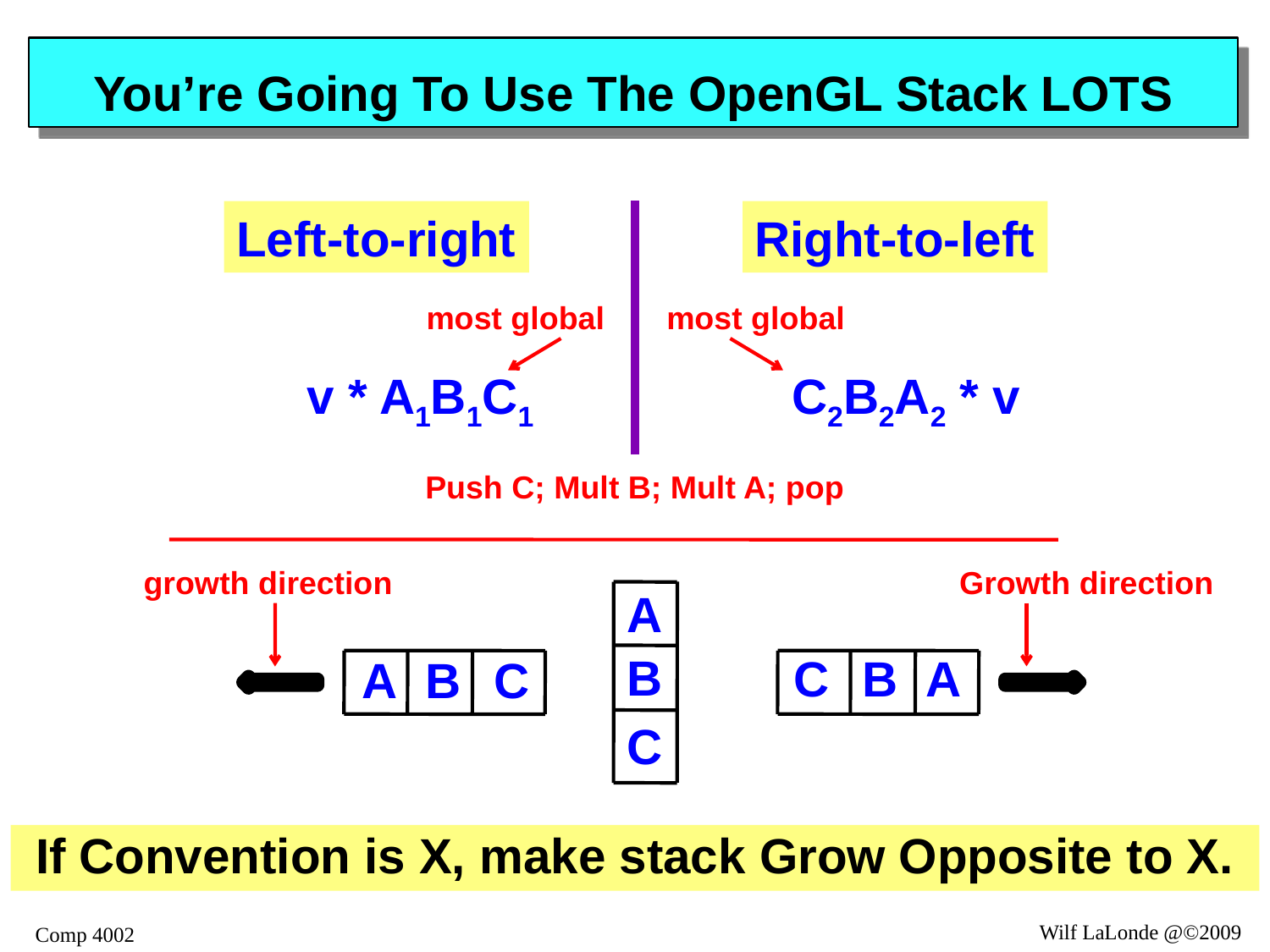

# You’re Going To Use The OpenGL Stack LOTS
Left-to-right
Right-to-left
most global
most global
   v * A1B1C1
   C2B2A2 * v
Push C; Mult B; Mult A; pop
growth direction
Growth direction
A
B
C
C
B
A
A
B
C

If Convention is X, make stack Grow Opposite to X.